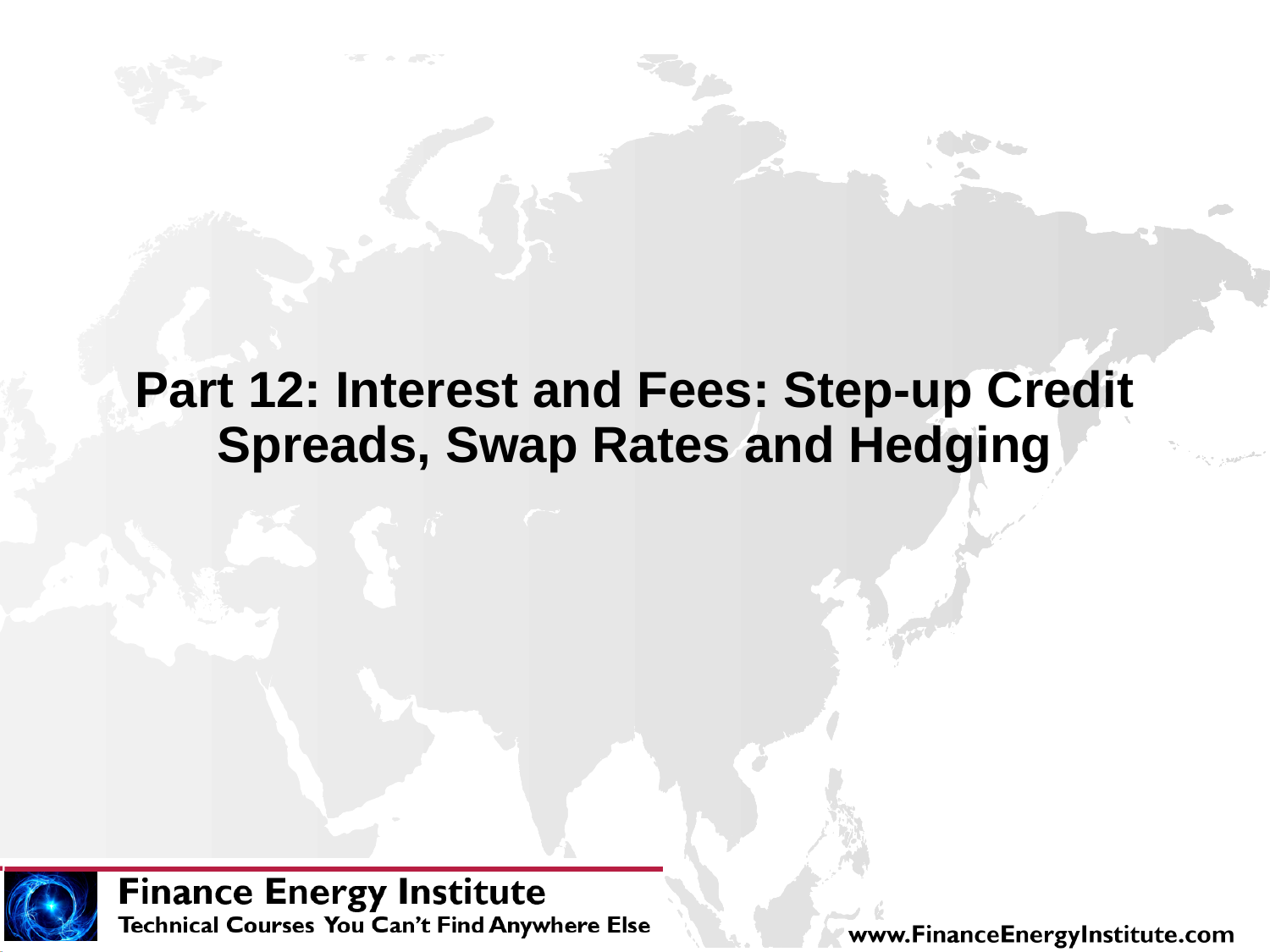

# Part 12: Interest and Fees: Step-up Credit Spreads, Swap Rates and Hedging